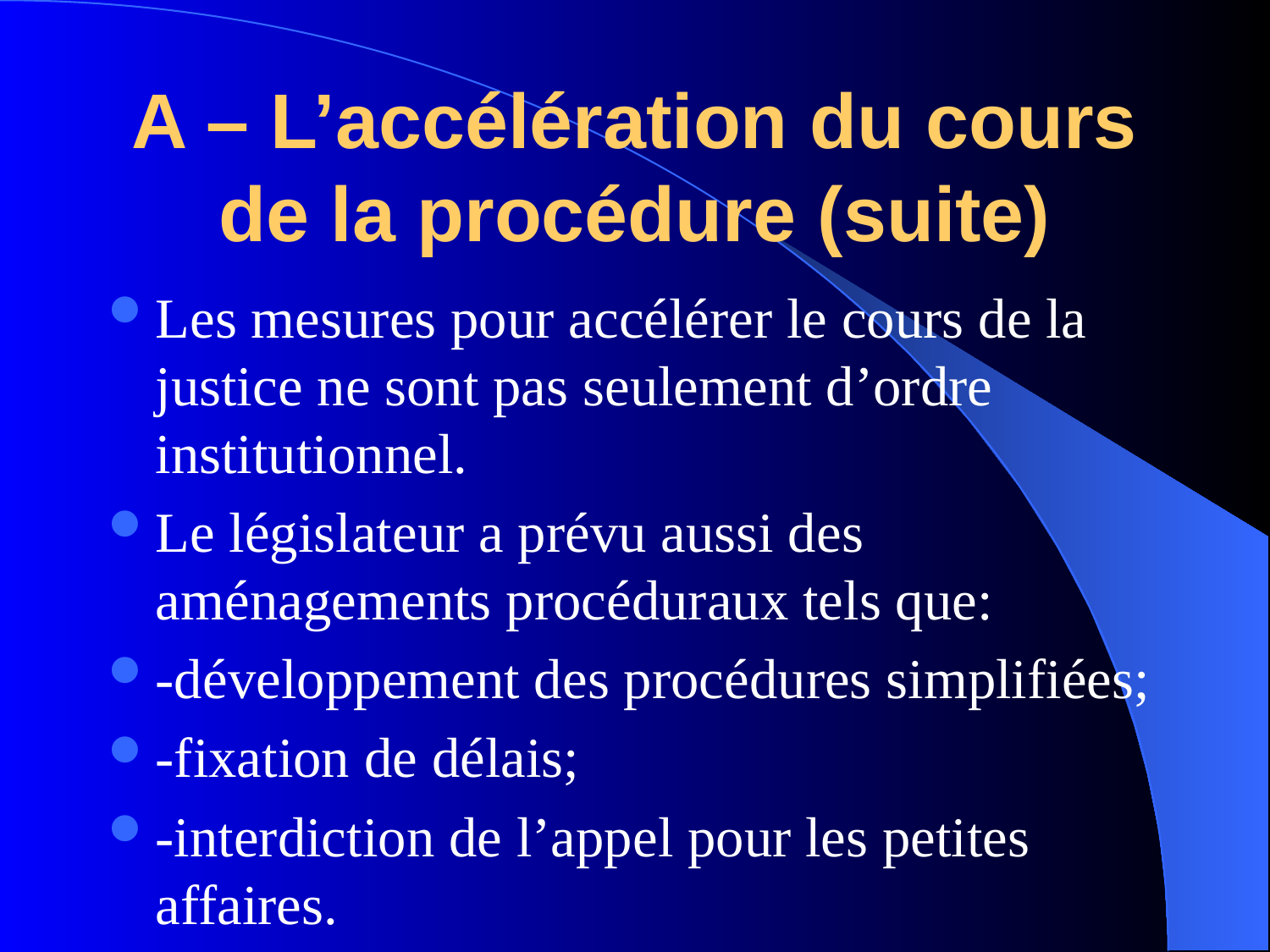

# A – L’accélération du cours de la procédure (suite)
Les mesures pour accélérer le cours de la justice ne sont pas seulement d’ordre institutionnel.
Le législateur a prévu aussi des aménagements procéduraux tels que:
-développement des procédures simplifiées;
-fixation de délais;
-interdiction de l’appel pour les petites affaires.